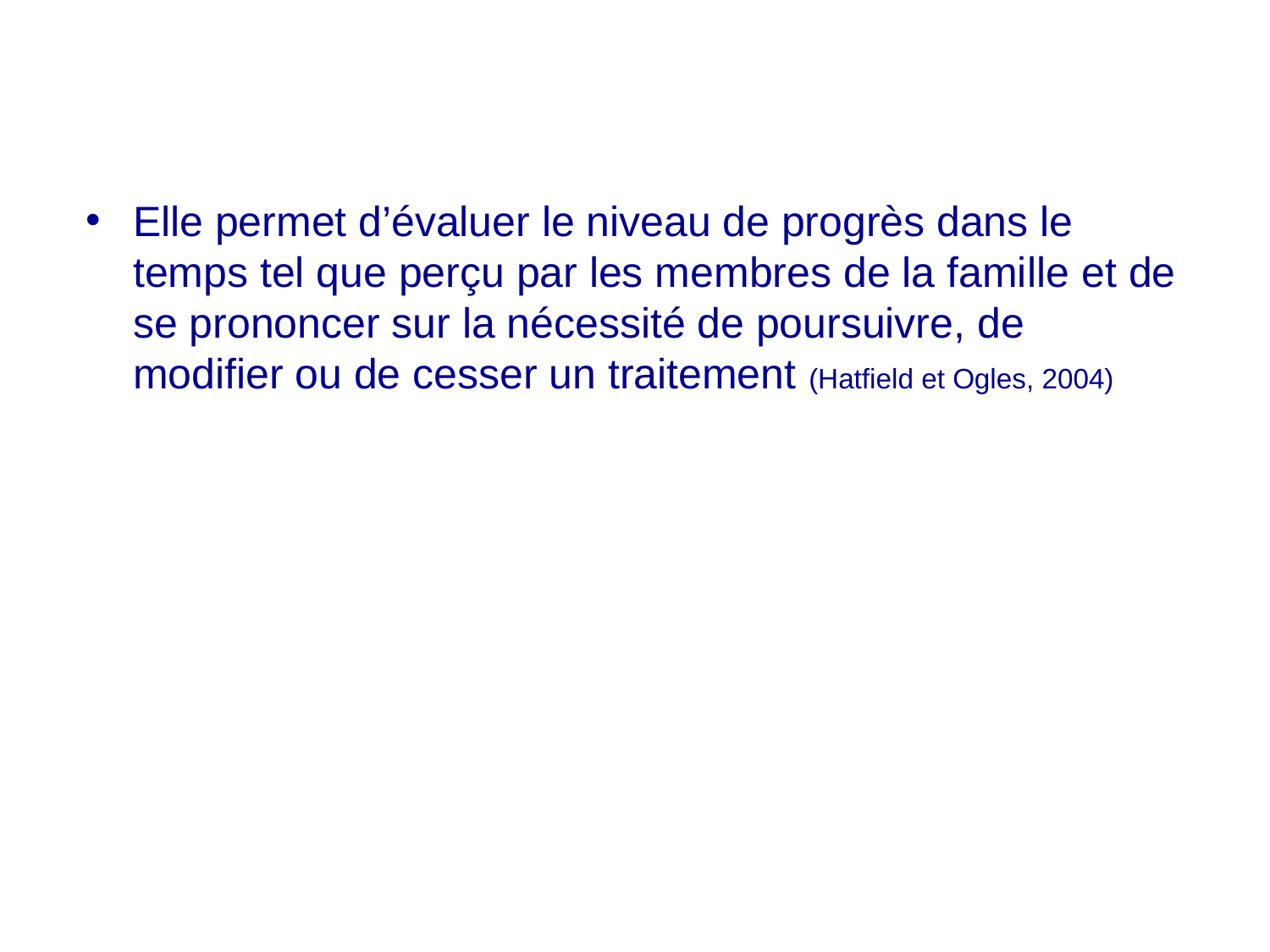

Elle permet d’évaluer le niveau de progrès dans le temps tel que perçu par les membres de la famille et de se prononcer sur la nécessité de poursuivre, de modifier ou de cesser un traitement (Hatfield et Ogles, 2004)